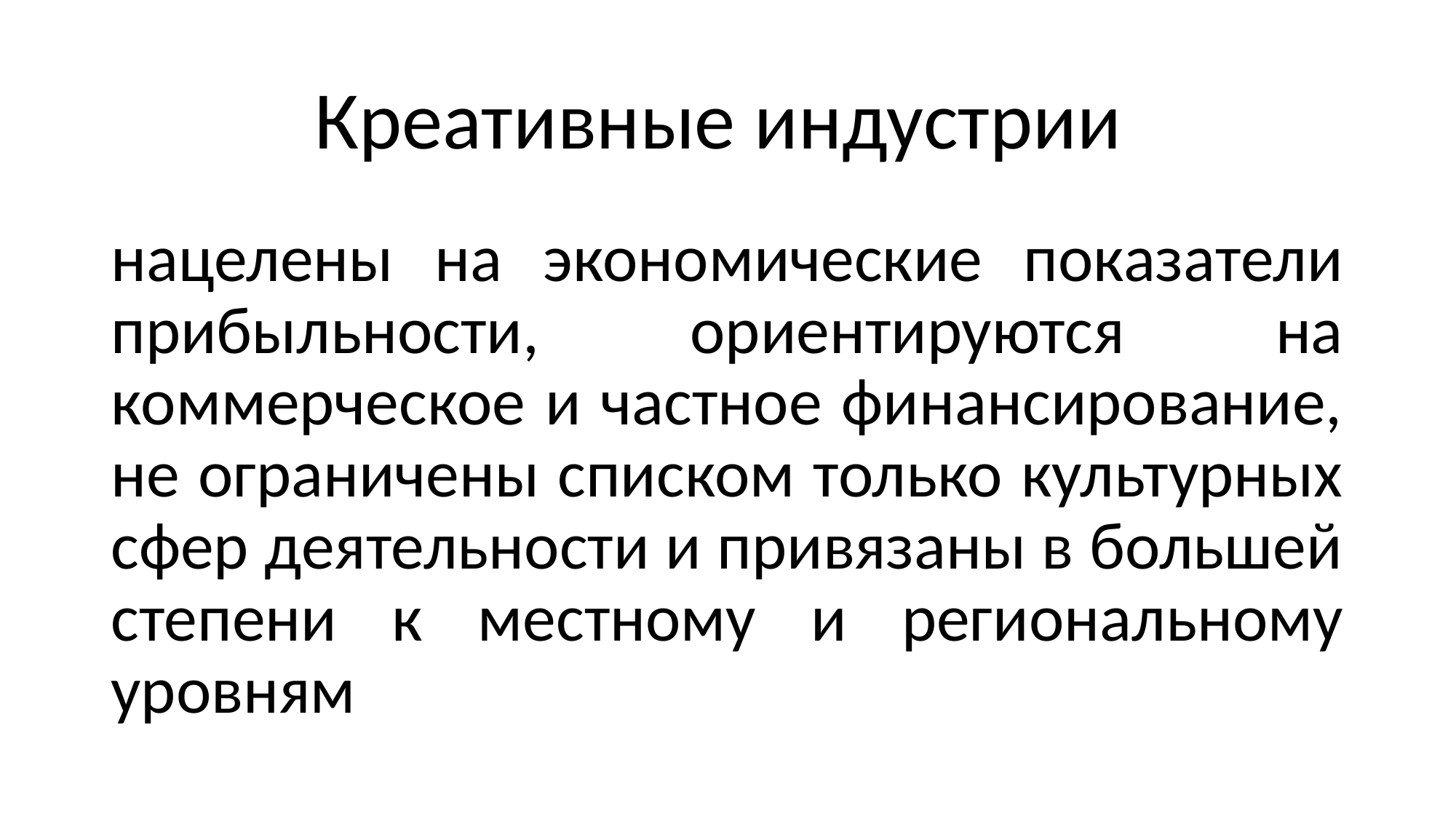

# Креативные индустрии
нацелены на экономические показатели прибыльности, ориентируются на коммерческое и частное финансирование, не ограничены списком только культурных сфер деятельности и привязаны в большей степени к местному и региональному уровням